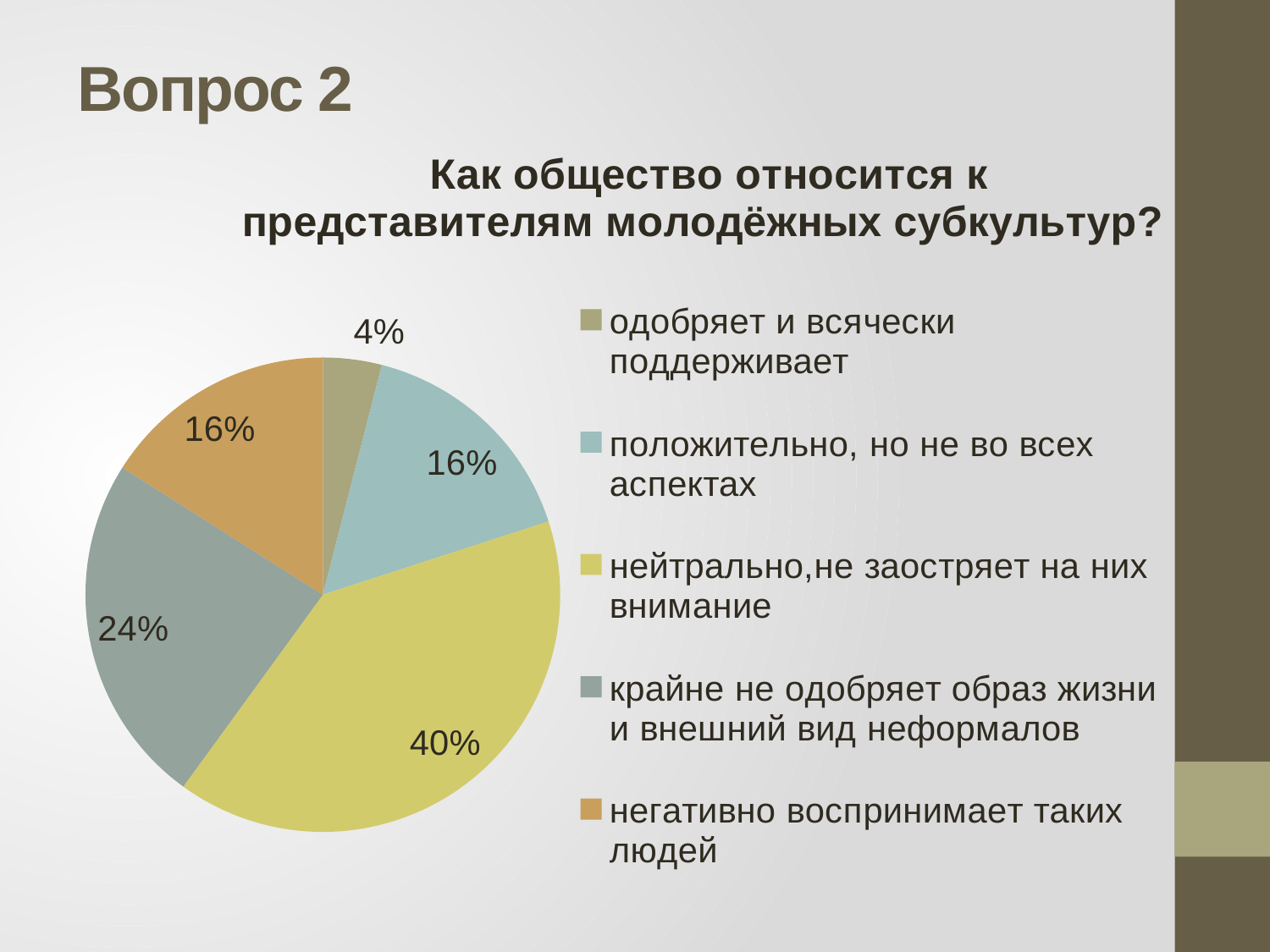

# Вопрос 2

### Chart:  Как общество относится к представителям молодёжных субкультур?

| Category |  Как общество относится к представителям молодёжных субкультур? |
|---|---|
| одобряет и всячески поддерживает | 1.0 |
| положительно, но не во всех аспектах | 4.0 |
| нейтрально,не заостряет на них внимание | 10.0 |
| крайне не одобряет образ жизни и внешний вид неформалов | 6.0 |
| негативно воспринимает таких людей  | 4.0 |